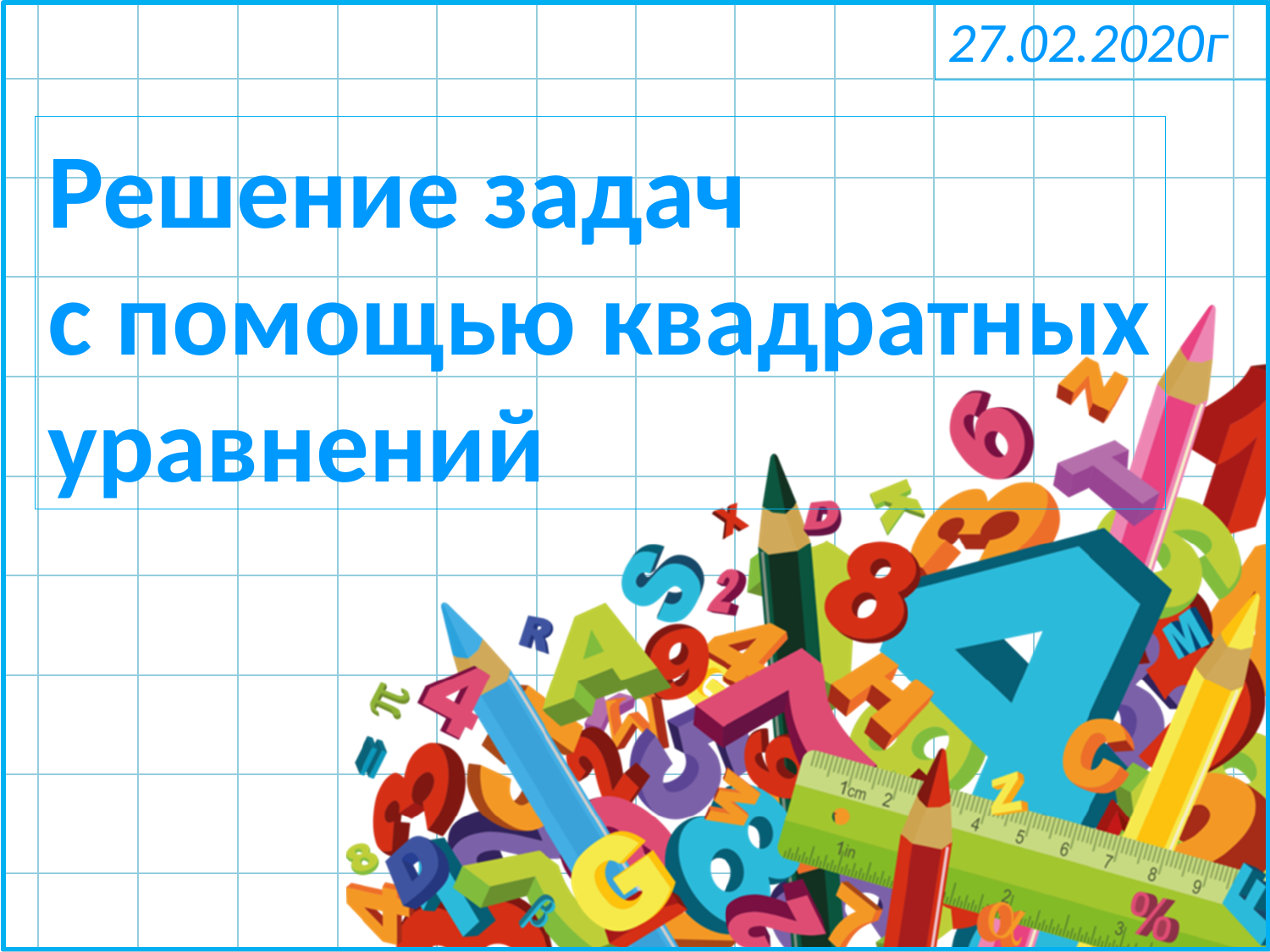

27.02.2020г
Решение задач
с помощью квадратных
уравнений